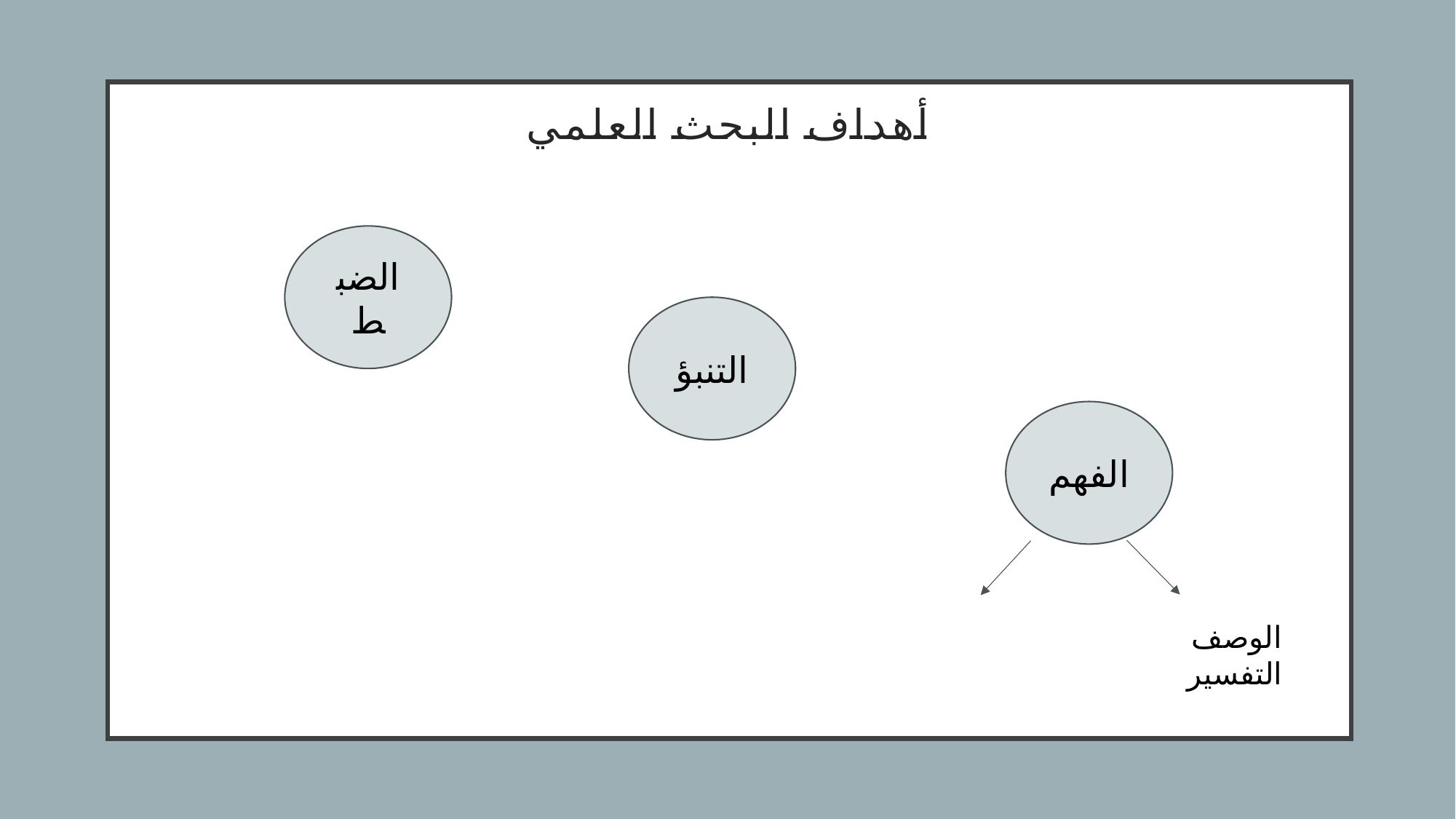

# أهداف البحث العلمي
الضبط
التنبؤ
الفهم
الوصف                            التفسير